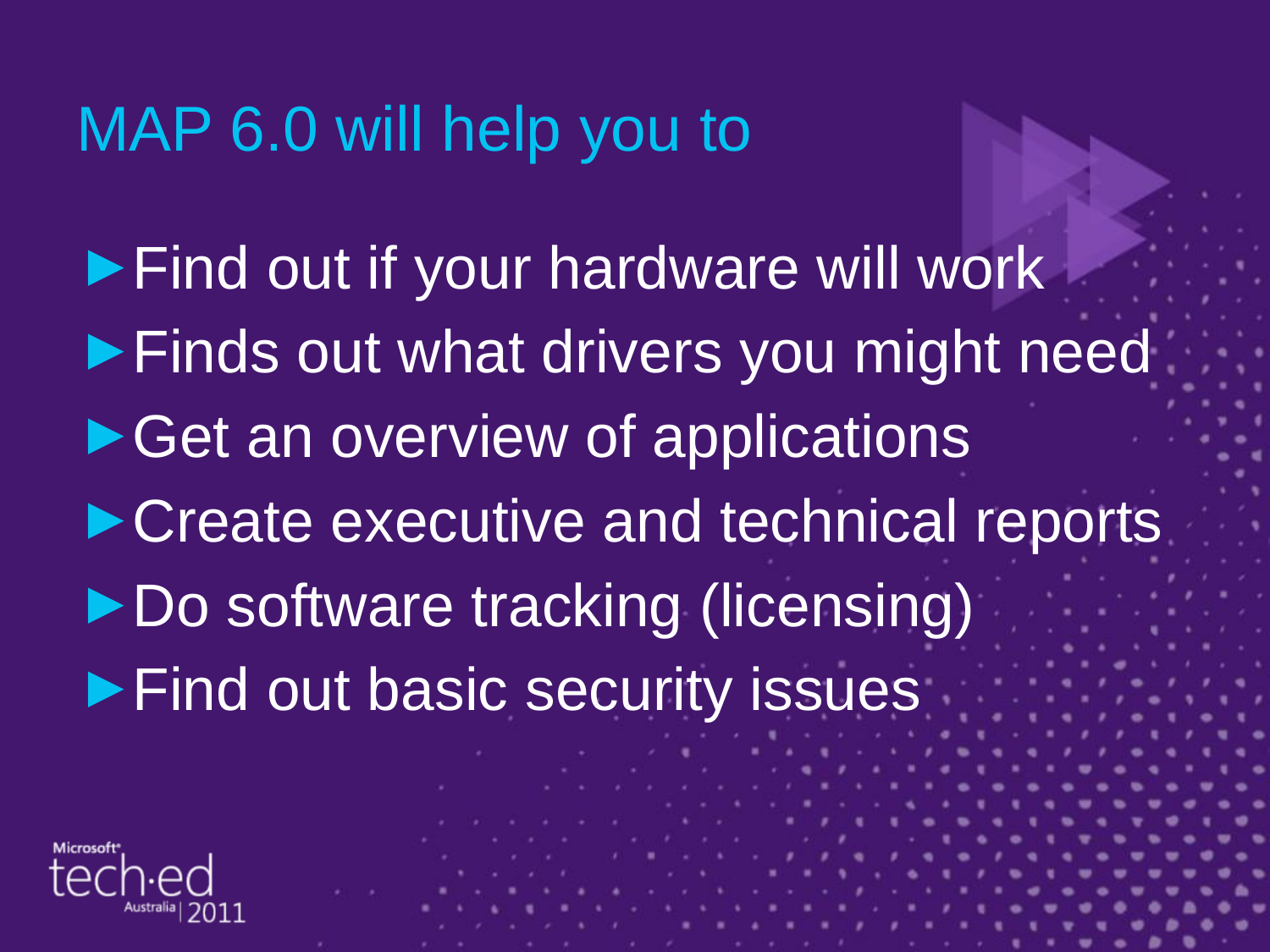

# MAP 6.0 will help you to
Find out if your hardware will work
Finds out what drivers you might need
Get an overview of applications
Create executive and technical reports
Do software tracking (licensing)
Find out basic security issues